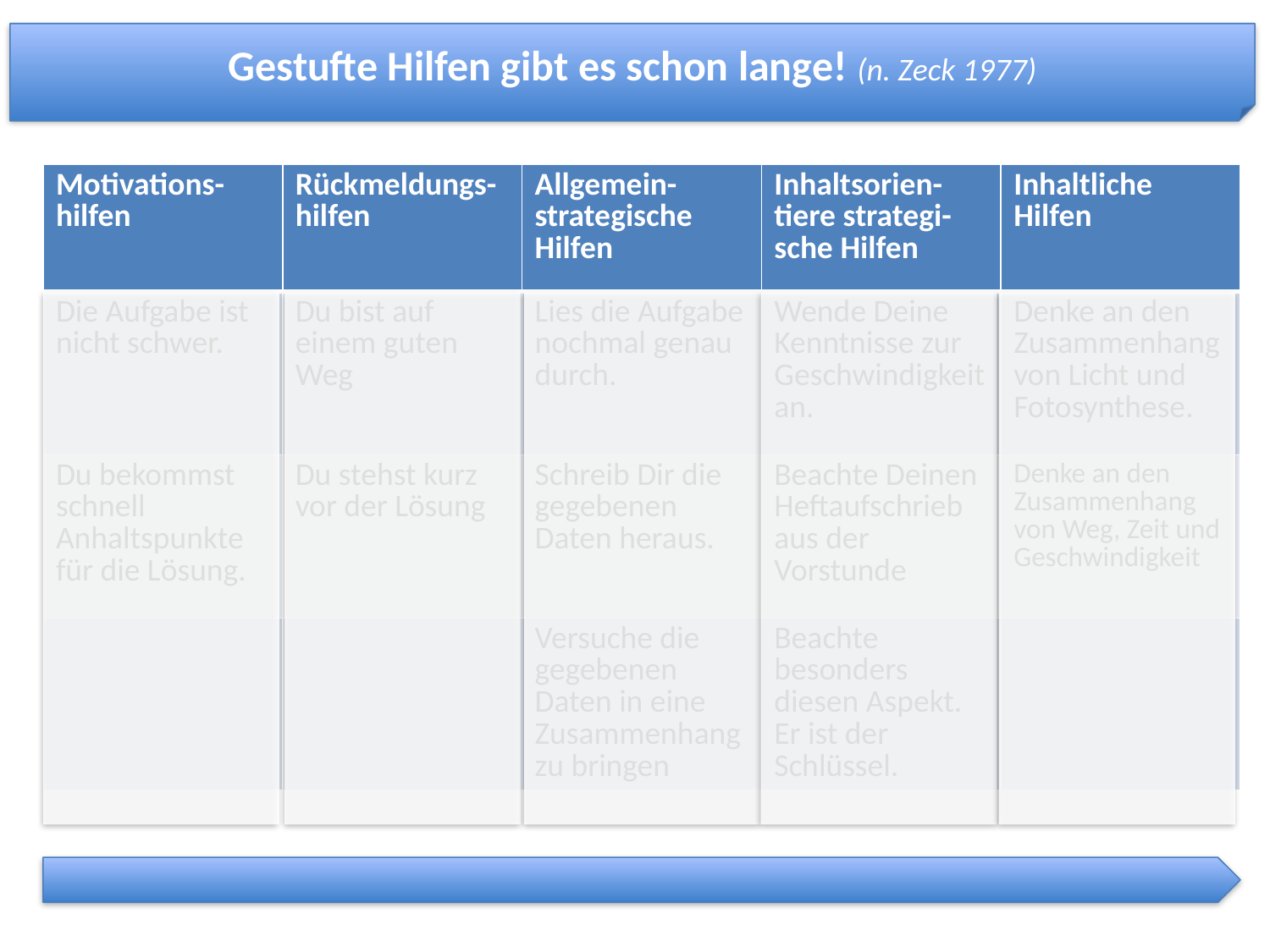

Gestufte Hilfen gibt es schon lange! (n. Zeck 1977)
| Motivations-hilfen | Rückmeldungs-hilfen | Allgemein- strategische Hilfen | Inhaltsorien-tiere strategi-sche Hilfen | Inhaltliche Hilfen |
| --- | --- | --- | --- | --- |
| Die Aufgabe ist nicht schwer. | Du bist auf einem guten Weg | Lies die Aufgabe nochmal genau durch. | Wende Deine Kenntnisse zur Geschwindigkeit an. | Denke an den Zusammenhang von Licht und Fotosynthese. |
| Du bekommst schnell Anhaltspunkte für die Lösung. | Du stehst kurz vor der Lösung | Schreib Dir die gegebenen Daten heraus. | Beachte Deinen Heftaufschrieb aus der Vorstunde | Denke an den Zusammenhang von Weg, Zeit und Geschwindigkeit |
|  |  | Versuche die gegebenen Daten in eine Zusammenhang zu bringen | Beachte besonders diesen Aspekt. Er ist der Schlüssel. |  |